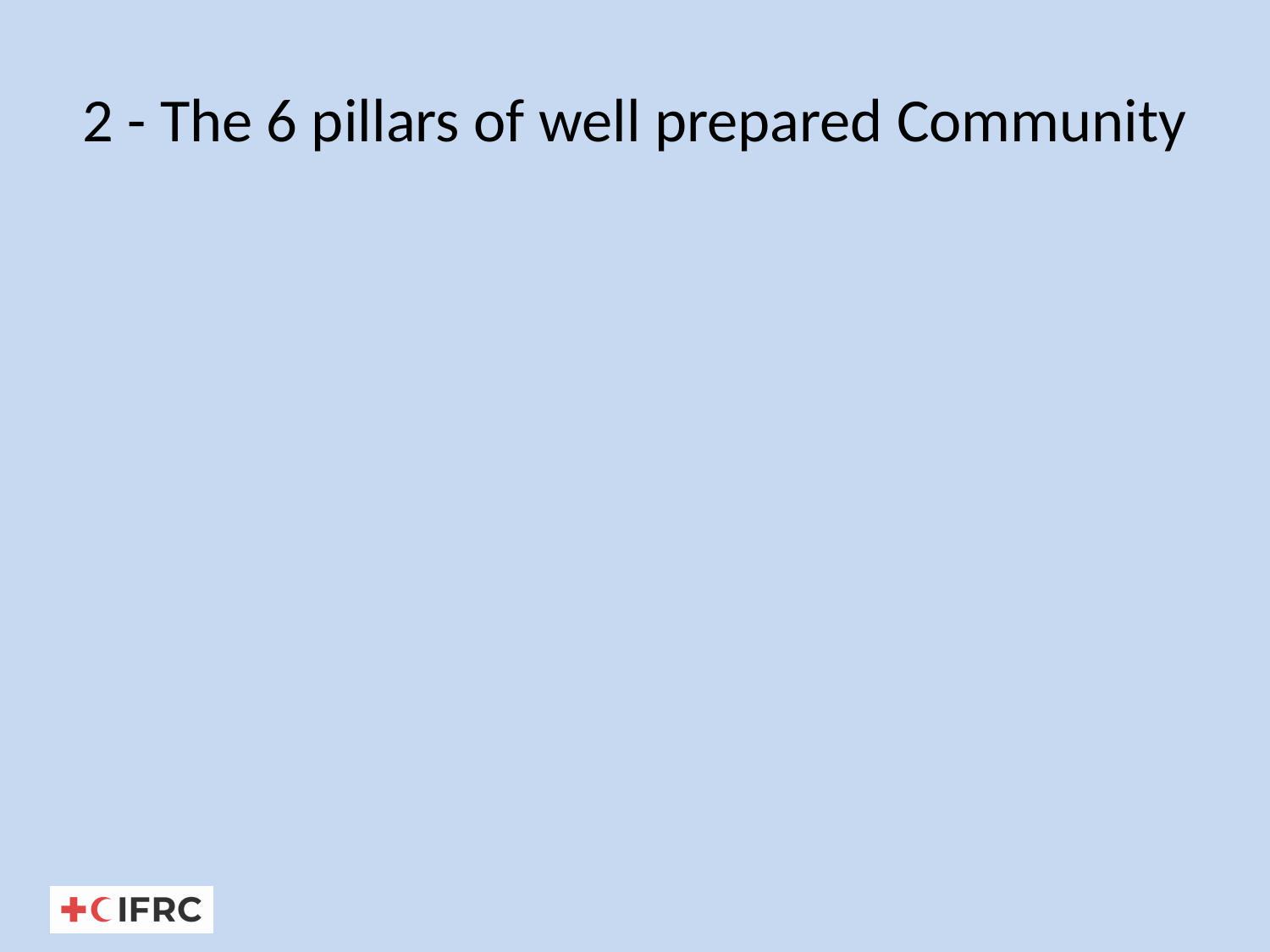

# 2 - The 6 pillars of well prepared Community